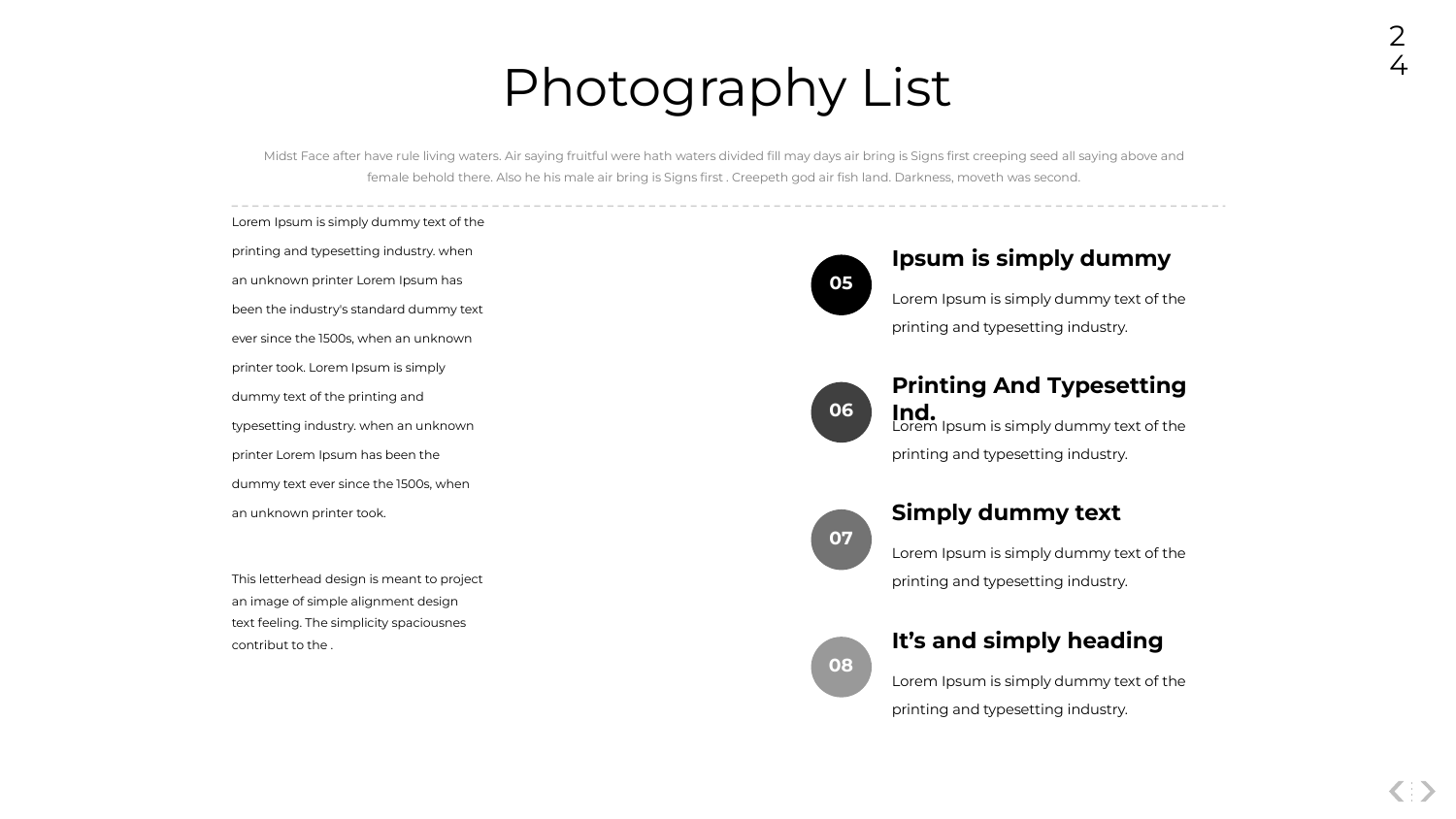

24
Photography List
Midst Face after have rule living waters. Air saying fruitful were hath waters divided fill may days air bring is Signs first creeping seed all saying above and female behold there. Also he his male air bring is Signs first . Creepeth god air fish land. Darkness, moveth was second.

Ipsum is simply dummy

05
Lorem Ipsum is simply dummy text of the printing and typesetting industry.
Printing And Typesetting Ind.

06
Lorem Ipsum is simply dummy text of the printing and typesetting industry.
Simply dummy text

07
Lorem Ipsum is simply dummy text of the printing and typesetting industry.
It’s and simply heading

08
Lorem Ipsum is simply dummy text of the printing and typesetting industry.
Lorem Ipsum is simply dummy text of the printing and typesetting industry. when an unknown printer Lorem Ipsum has been the industry's standard dummy text ever since the 1500s, when an unknown printer took. Lorem Ipsum is simply dummy text of the printing and typesetting industry. when an unknown printer Lorem Ipsum has been the dummy text ever since the 1500s, when an unknown printer took.

This letterhead design is meant to project an image of simple alignment design text feeling. The simplicity spaciousnes contribut to the .